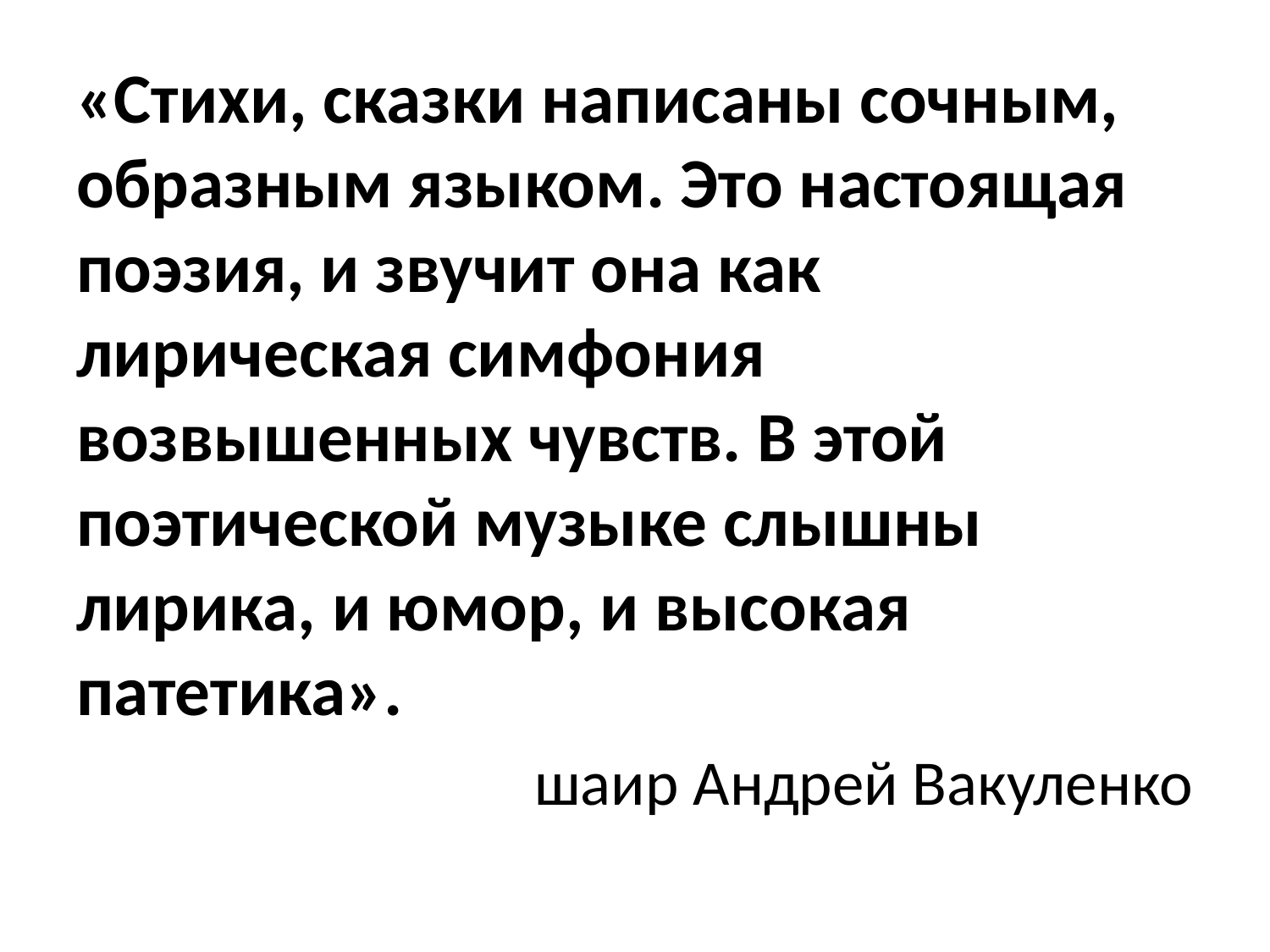

#
«Стихи, сказки написаны сочным, образным языком. Это настоящая поэзия, и звучит она как лирическая симфония возвышенных чувств. В этой поэтической музыке слышны лирика, и юмор, и высокая патетика».
шаир Андрей Вакуленко